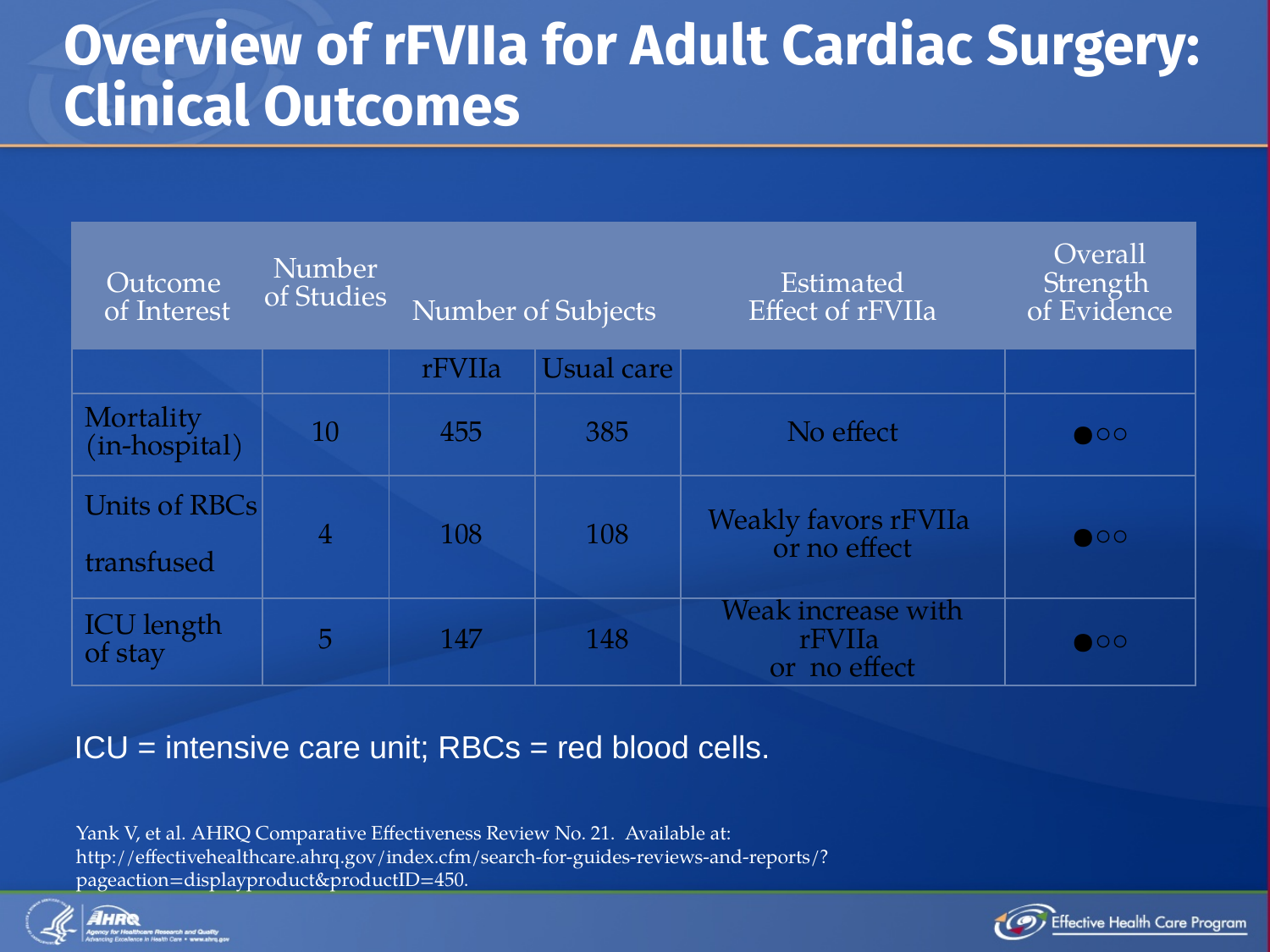

# Overview of rFVIIa for Adult Cardiac Surgery: Clinical Outcomes
| Outcome of Interest | Number of Studies | Number of Subjects |  | Estimated Effect of rFVIIa | Overall Strength of Evidence |
| --- | --- | --- | --- | --- | --- |
|  |  | rFVIIa | Usual care |  |  |
| Mortality (in-hospital) | 10 | 455 | 385 | No effect | ●○○ |
| Units of RBCs transfused | 4 | 108 | 108 | Weakly favors rFVIIa or no effect | ●○○ |
| ICU length of stay | 5 | 147 | 148 | Weak increase with rFVIIa or no effect | ●○○ |
ICU = intensive care unit; RBCs = red blood cells.
Yank V, et al. AHRQ Comparative Effectiveness Review No. 21.  Available at:   http://effectivehealthcare.ahrq.gov/index.cfm/search-for-guides-reviews-and-reports/?pageaction=displayproduct&productID=450.